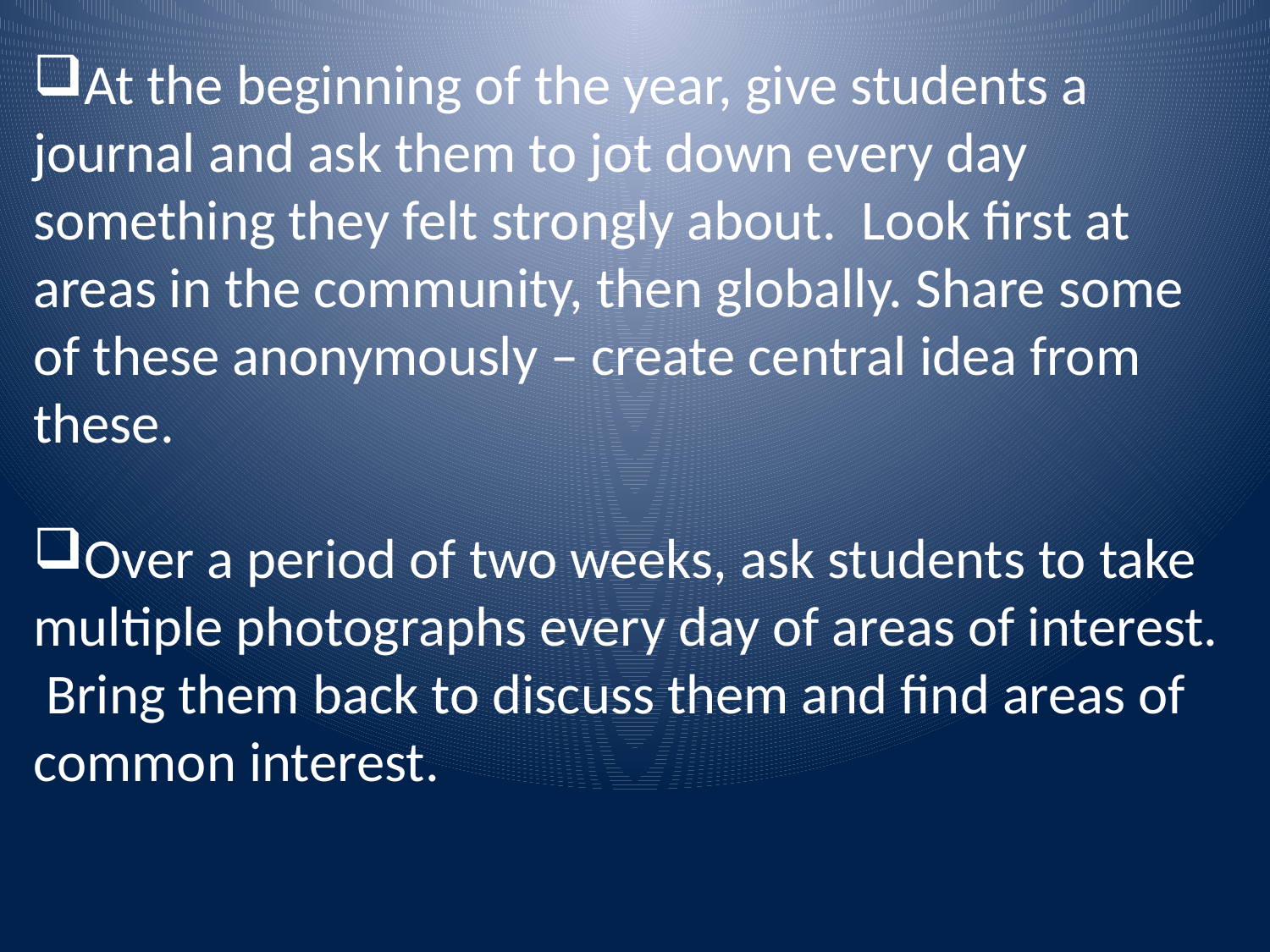

At the beginning of the year, give students a journal and ask them to jot down every day something they felt strongly about.  Look first at areas in the community, then globally. Share some of these anonymously – create central idea from these.

Over a period of two weeks, ask students to take multiple photographs every day of areas of interest.  Bring them back to discuss them and find areas of common interest.